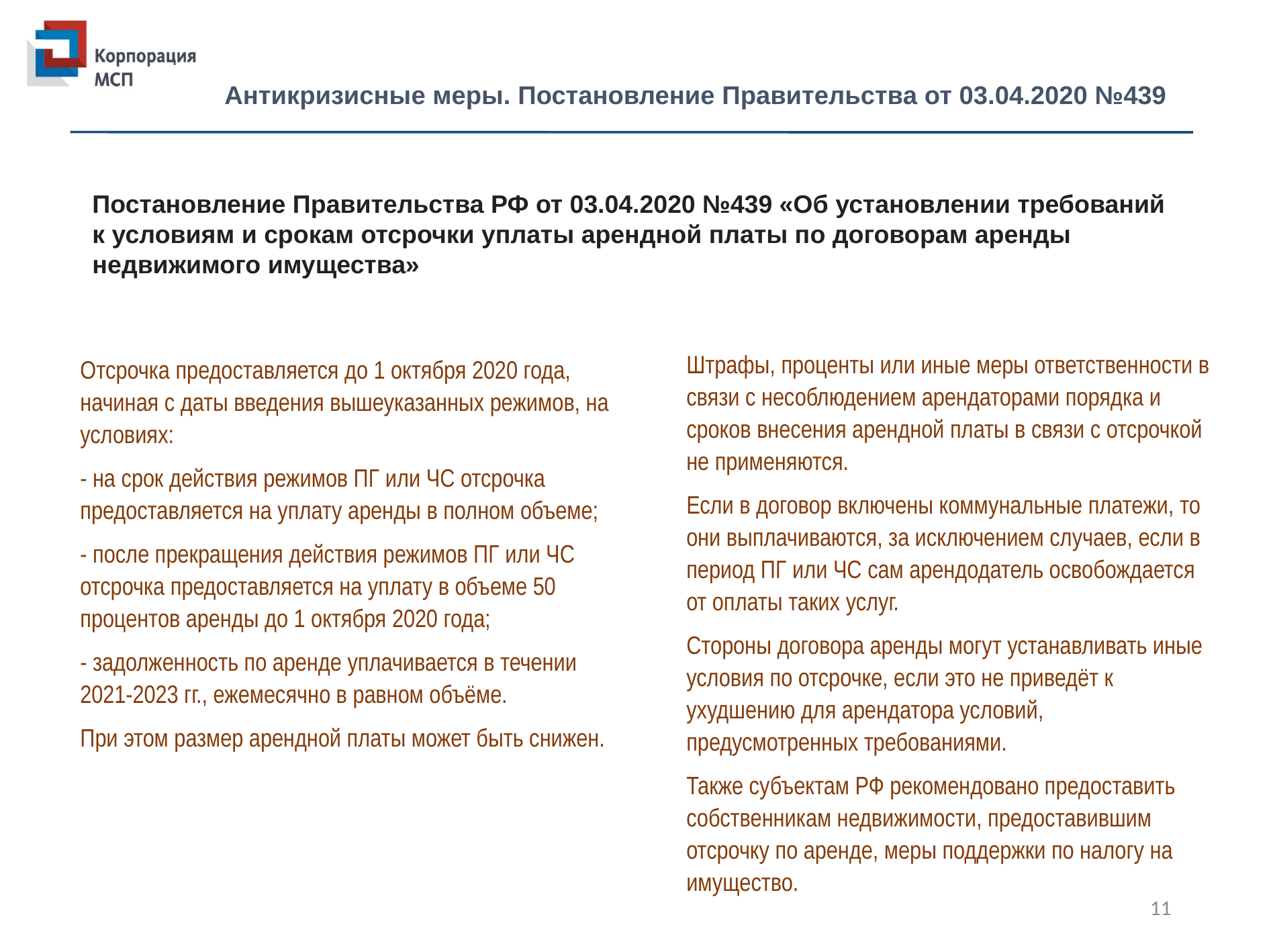

Антикризисные меры. Постановление Правительства от 03.04.2020 №439
Постановление Правительства РФ от 03.04.2020 №439 «Об установлении требований к условиям и срокам отсрочки уплаты арендной платы по договорам аренды недвижимого имущества»
Штрафы, проценты или иные меры ответственности в связи с несоблюдением арендаторами порядка и сроков внесения арендной платы в связи с отсрочкой не применяются.
Если в договор включены коммунальные платежи, то они выплачиваются, за исключением случаев, если в период ПГ или ЧС сам арендодатель освобождается от оплаты таких услуг.
Стороны договора аренды могут устанавливать иные условия по отсрочке, если это не приведёт к ухудшению для арендатора условий, предусмотренных требованиями.
Также субъектам РФ рекомендовано предоставить собственникам недвижимости, предоставившим отсрочку по аренде, меры поддержки по налогу на имущество.
Отсрочка предоставляется до 1 октября 2020 года, начиная с даты введения вышеуказанных режимов, на условиях:
- на срок действия режимов ПГ или ЧС отсрочка предоставляется на уплату аренды в полном объеме;
- после прекращения действия режимов ПГ или ЧС отсрочка предоставляется на уплату в объеме 50 процентов аренды до 1 октября 2020 года;
- задолженность по аренде уплачивается в течении 2021-2023 гг., ежемесячно в равном объёме.
При этом размер арендной платы может быть снижен.
11